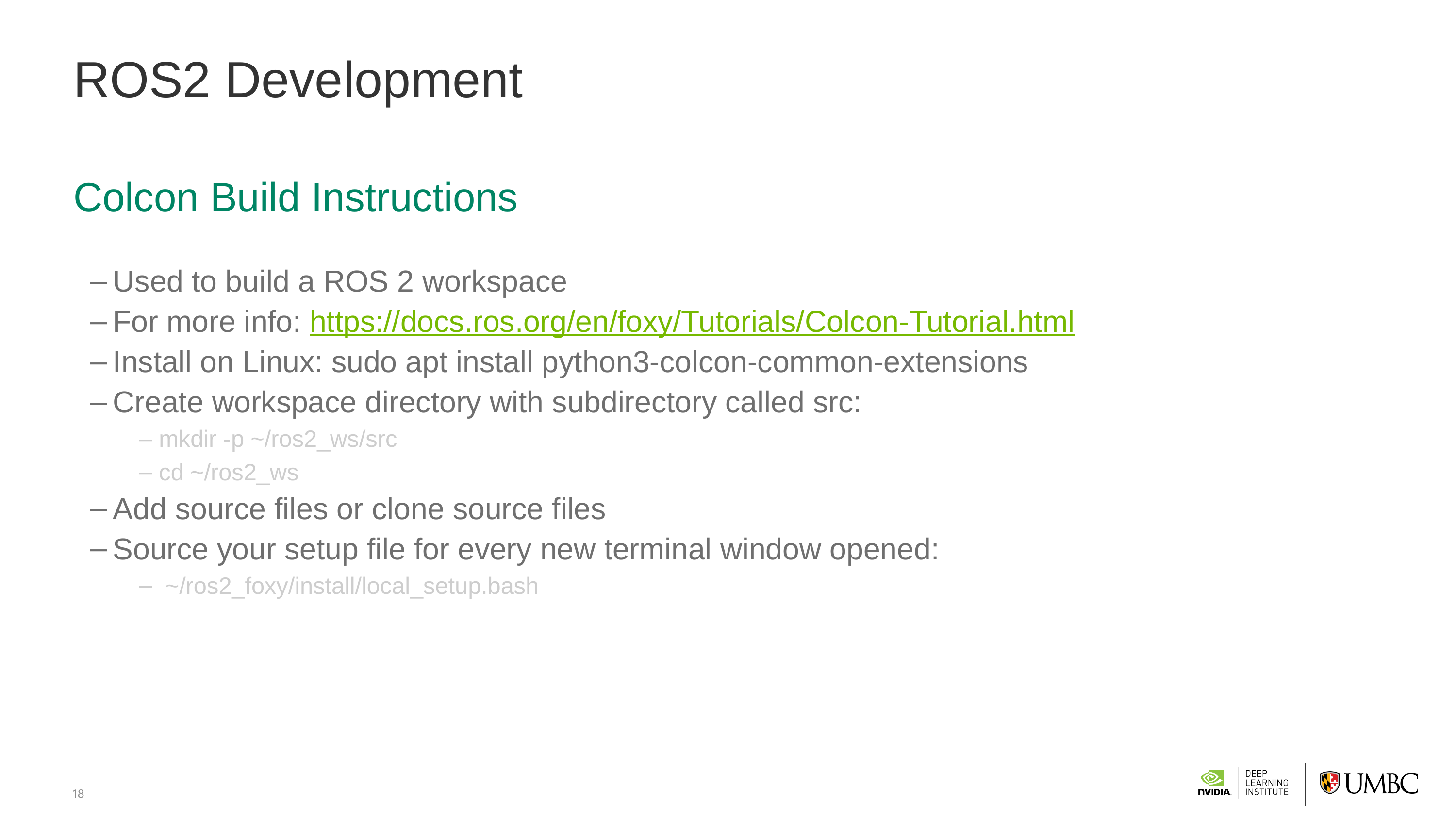

# ROS2 Development
Colcon Build Instructions
Used to build a ROS 2 workspace
For more info: https://docs.ros.org/en/foxy/Tutorials/Colcon-Tutorial.html
Install on Linux: sudo apt install python3-colcon-common-extensions
Create workspace directory with subdirectory called src:
mkdir -p ~/ros2_ws/src
cd ~/ros2_ws
Add source files or clone source files
Source your setup file for every new terminal window opened:
 ~/ros2_foxy/install/local_setup.bash